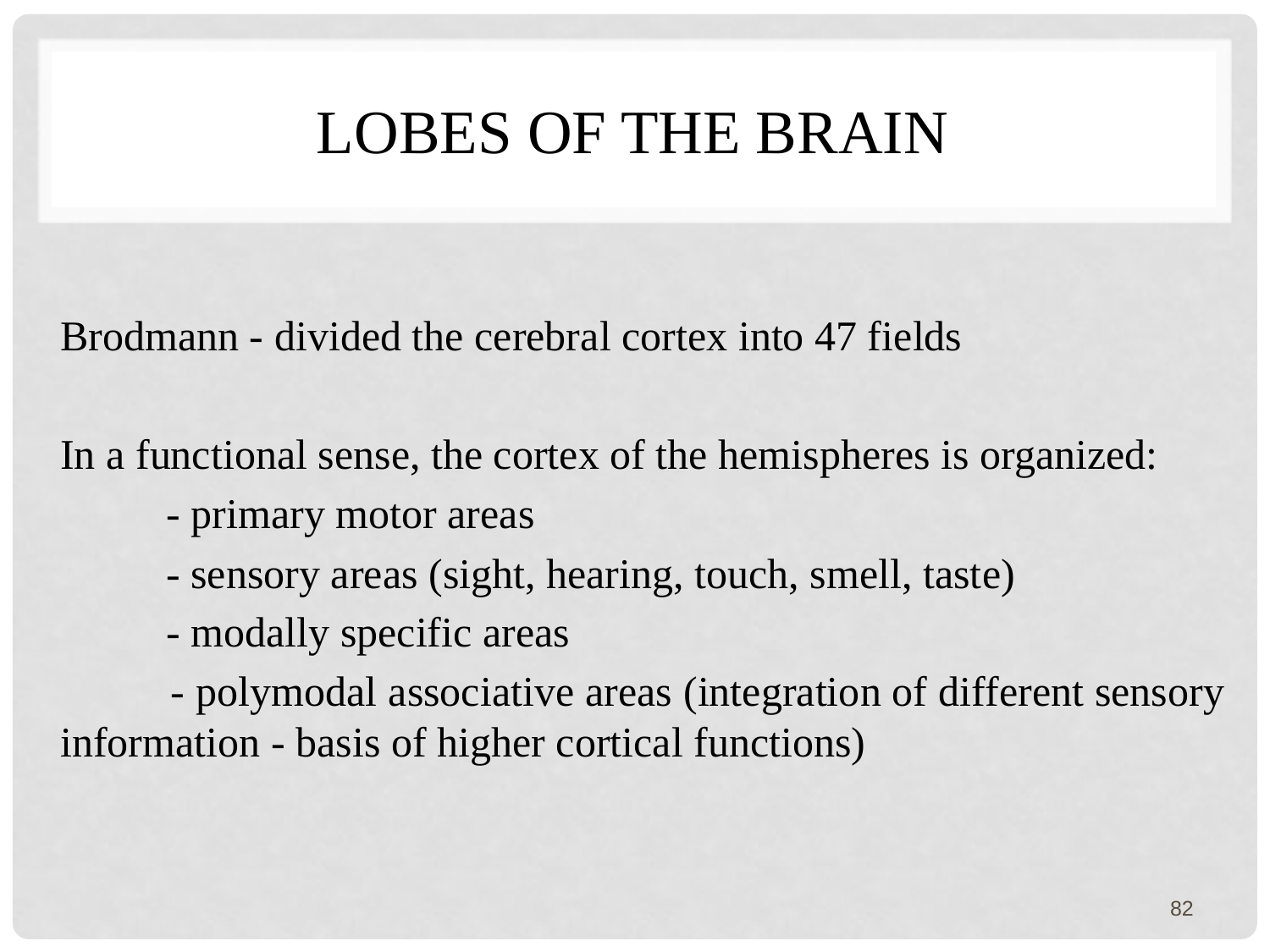

# Lobes of the Brain

Brodmann - divided the cerebral cortex into 47 fields

In a functional sense, the cortex of the hemispheres is organized:
          - primary motor areas
          - sensory areas (sight, hearing, touch, smell, taste)
          - modally specific areas
          - polymodal associative areas (integration of different sensory information - basis of higher cortical functions)
82